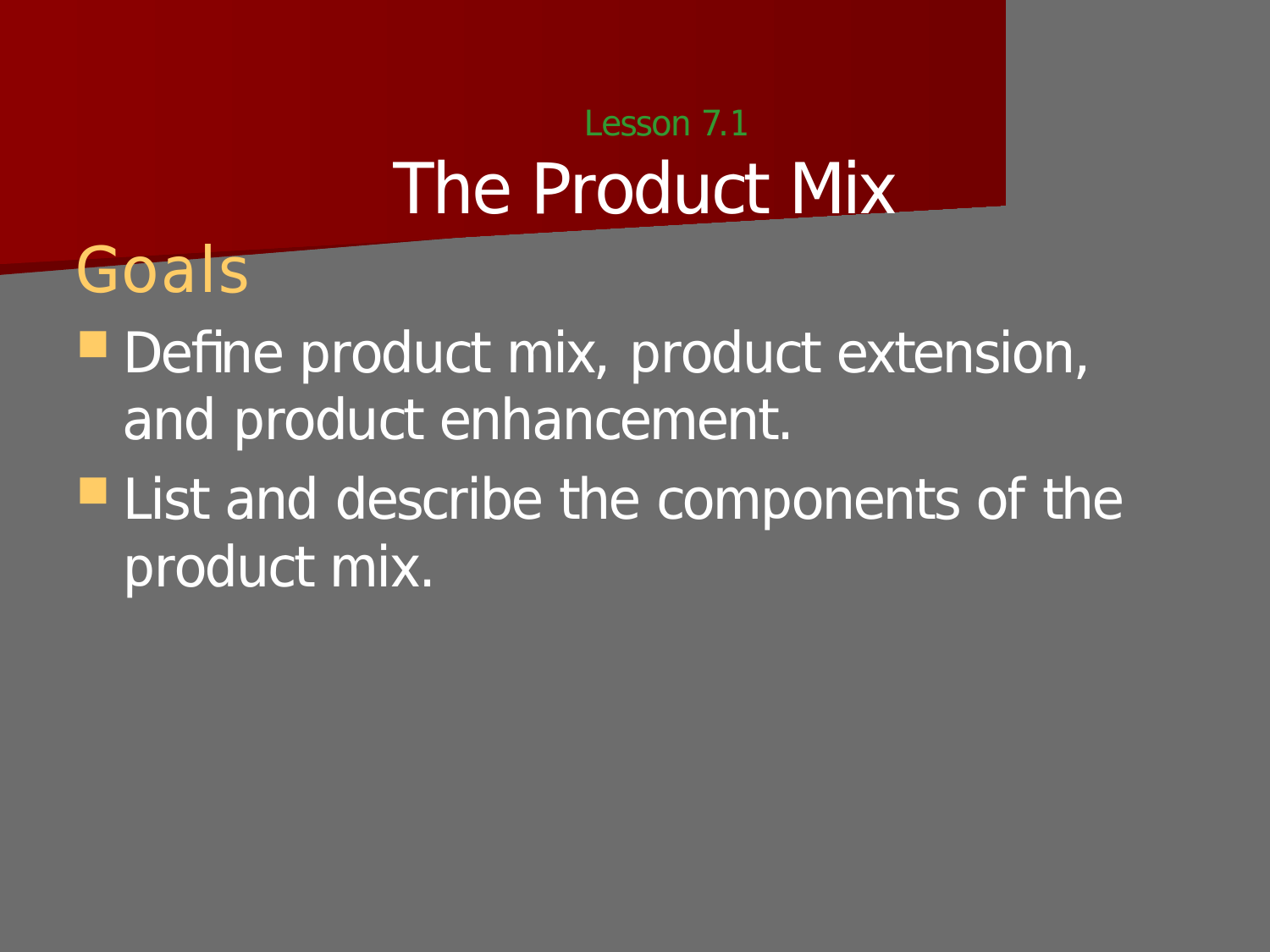

# Lesson 7.1 The Product Mix
Goals
Define product mix, product extension, and product enhancement.
List and describe the components of the product mix.
3